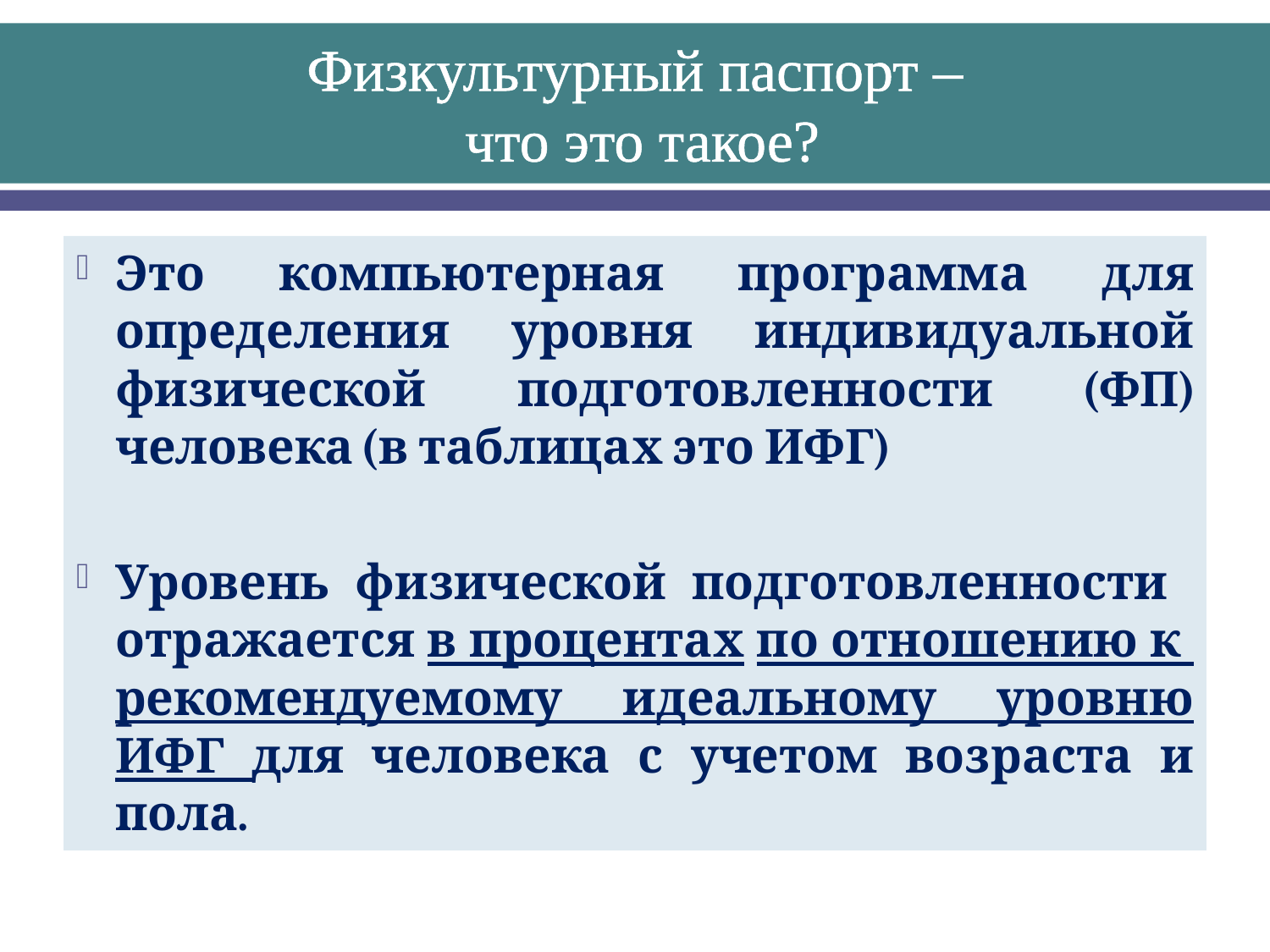

# Физкультурный паспорт – что это такое?
Это компьютерная программа для определения уровня индивидуальной физической подготовленности (ФП) человека (в таблицах это ИФГ)

Уровень физической подготовленности  отражается в процентах по отношению к  рекомендуемому идеальному уровню ИФГ для человека с учетом возраста и пола.